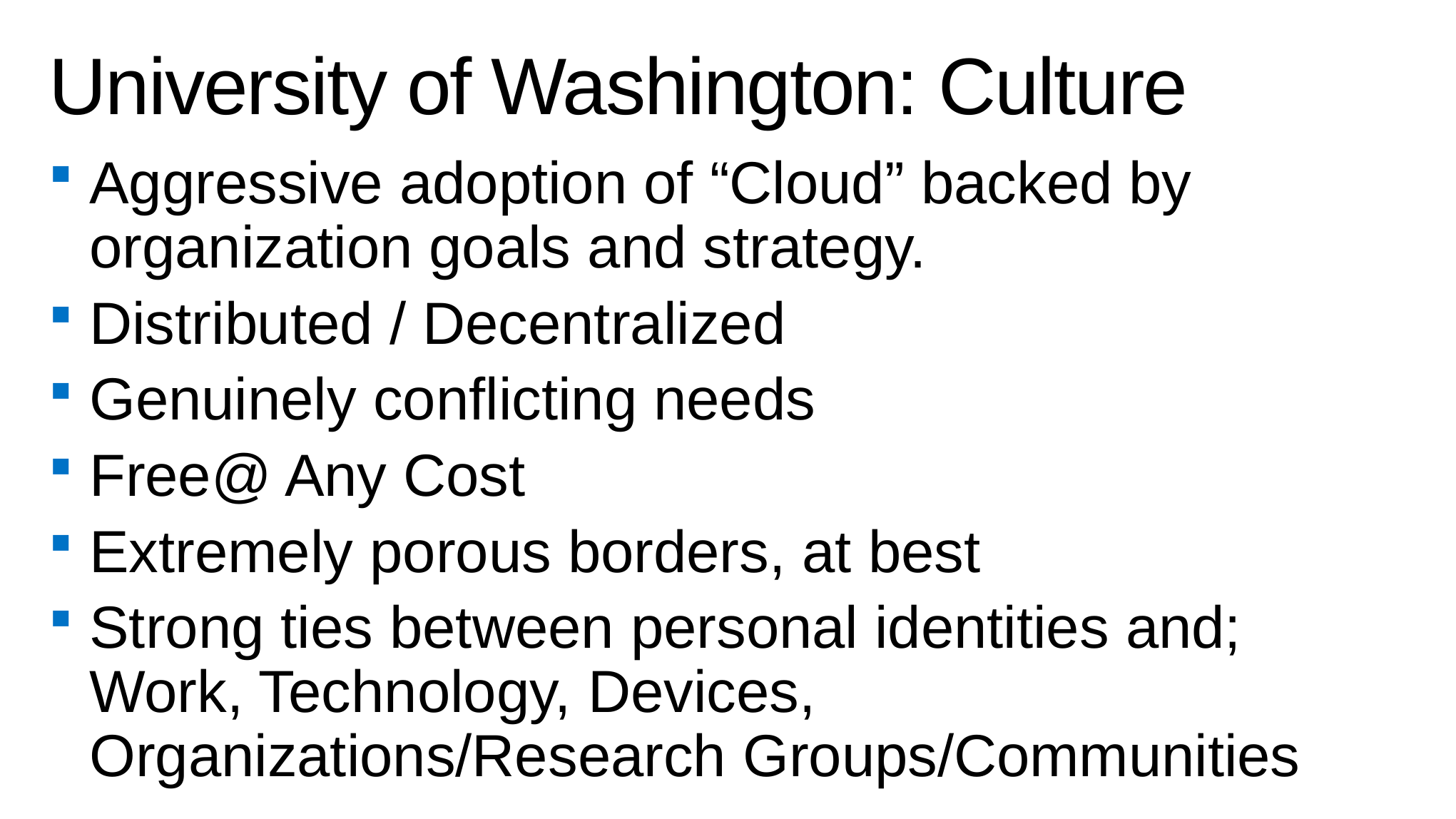

# University of Washington: Culture
Aggressive adoption of “Cloud” backed by organization goals and strategy.
Distributed / Decentralized
Genuinely conflicting needs
Free@ Any Cost
Extremely porous borders, at best
Strong ties between personal identities and; Work, Technology, Devices, Organizations/Research Groups/Communities